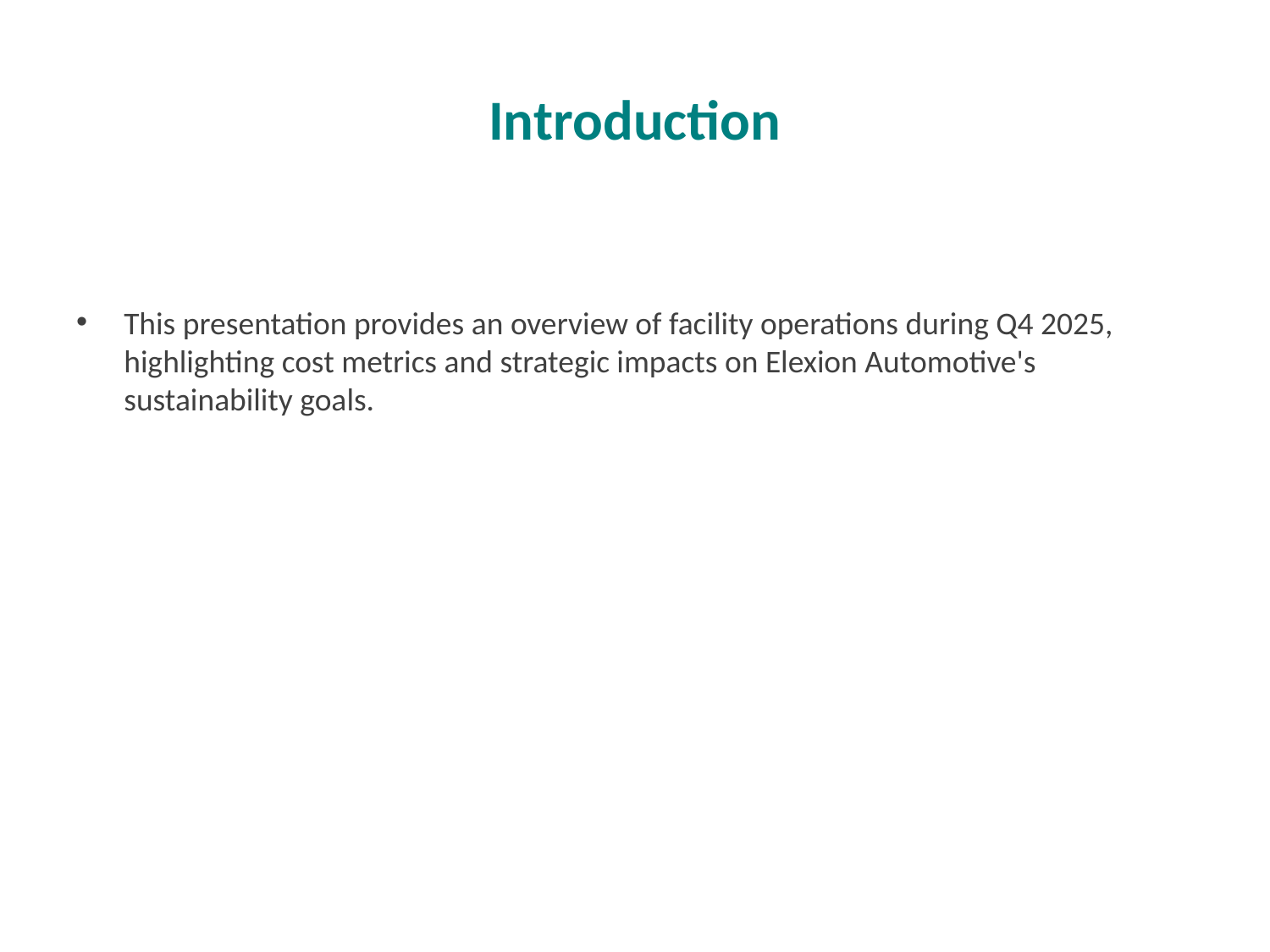

# Introduction

This presentation provides an overview of facility operations during Q4 2025, highlighting cost metrics and strategic impacts on Elexion Automotive's sustainability goals.